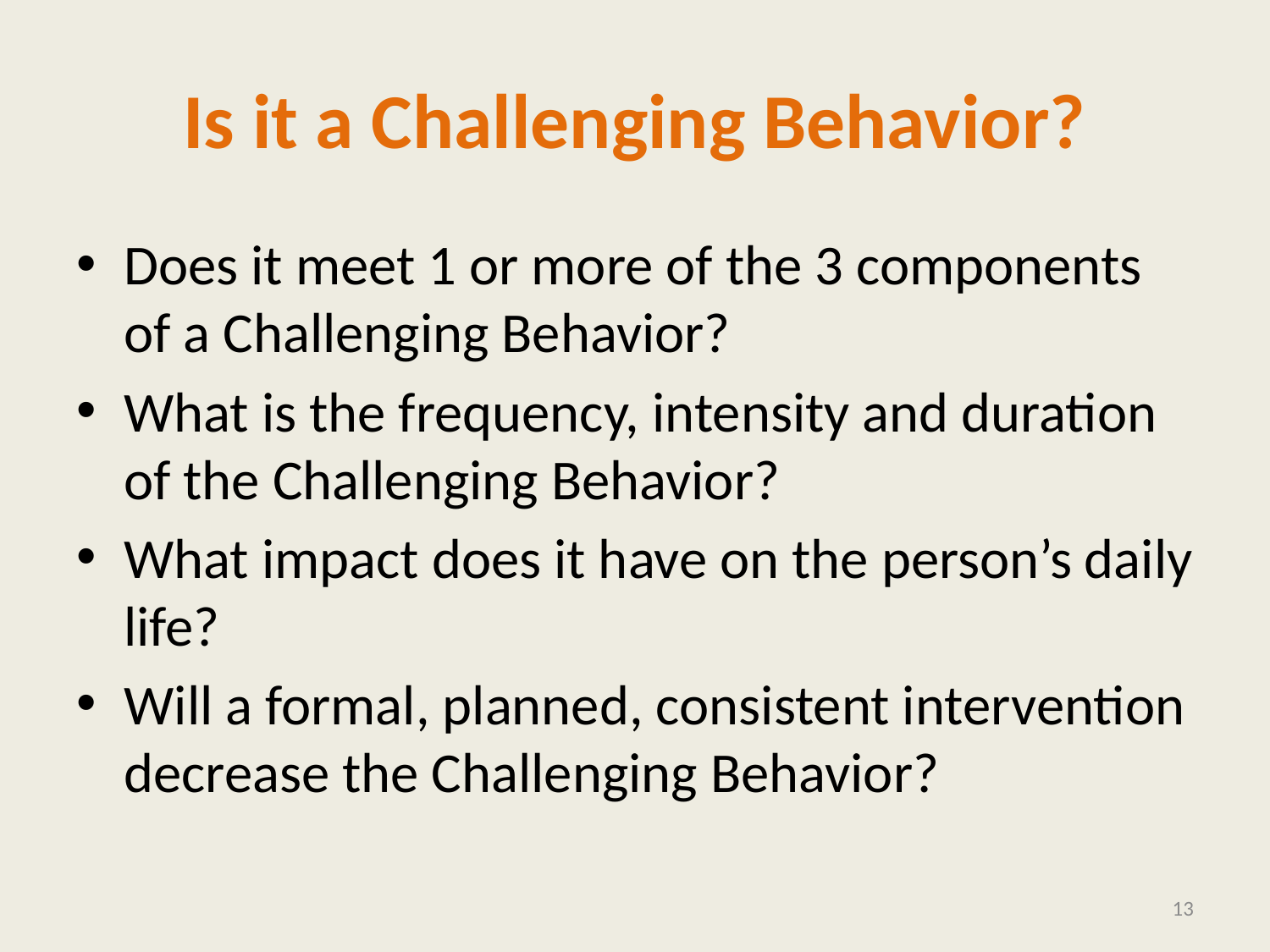

# Is it a Challenging Behavior?
Does it meet 1 or more of the 3 components of a Challenging Behavior?
What is the frequency, intensity and duration of the Challenging Behavior?
What impact does it have on the person’s daily life?
Will a formal, planned, consistent intervention decrease the Challenging Behavior?
13